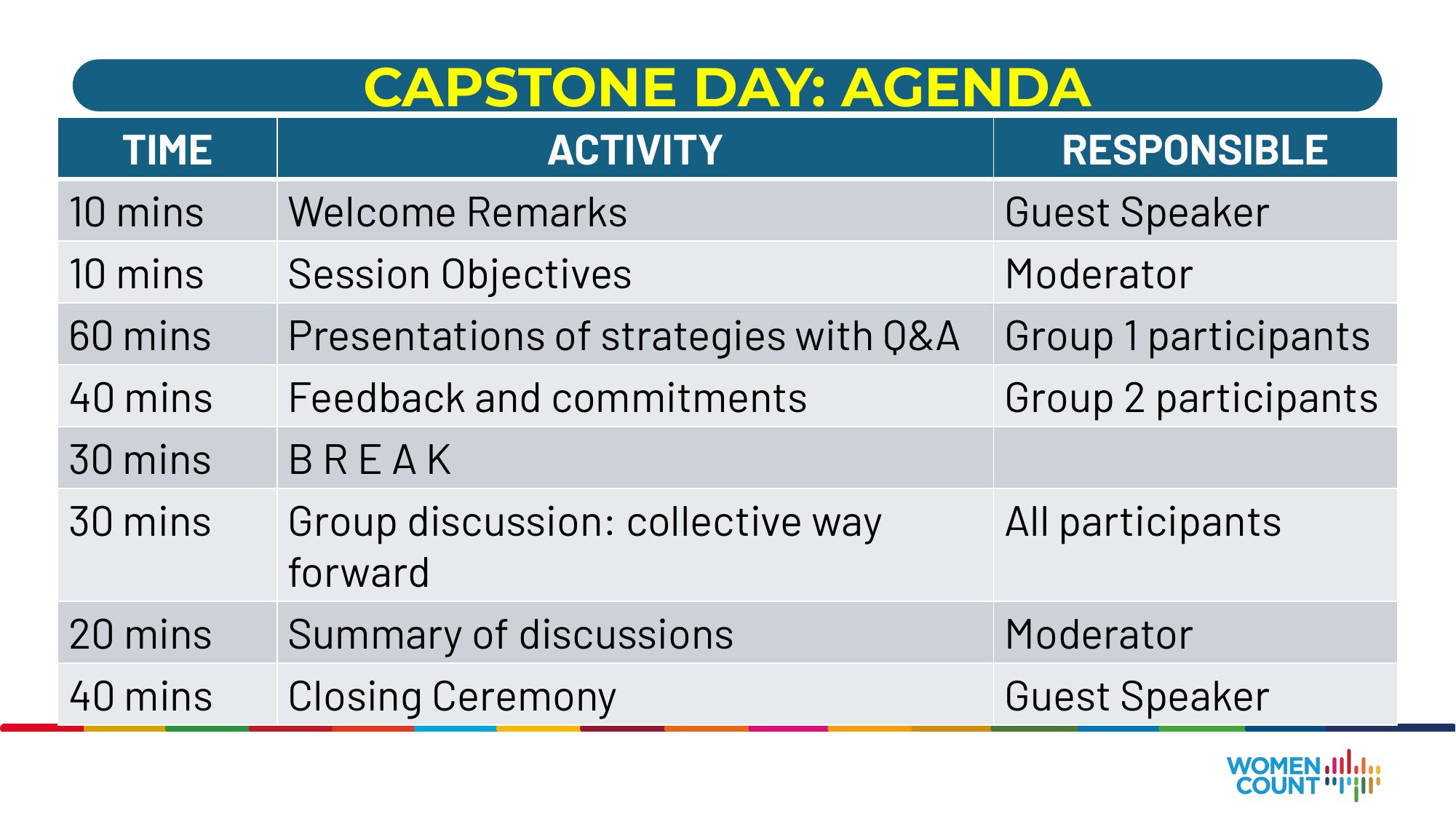

CAPSTONE DAY: AGENDA
| TIME | ACTIVITY | RESPONSIBLE |
| --- | --- | --- |
| 10 mins | Welcome Remarks | Guest Speaker |
| 10 mins | Session Objectives | Moderator |
| 60 mins | Presentations of strategies with Q&A | Group 1 participants |
| 40 mins | Feedback and commitments | Group 2 participants |
| 30 mins | B R E A K |  |
| 30 mins | Group discussion: collective way forward | All participants |
| 20 mins | Summary of discussions | Moderator |
| 40 mins | Closing Ceremony | Guest Speaker |